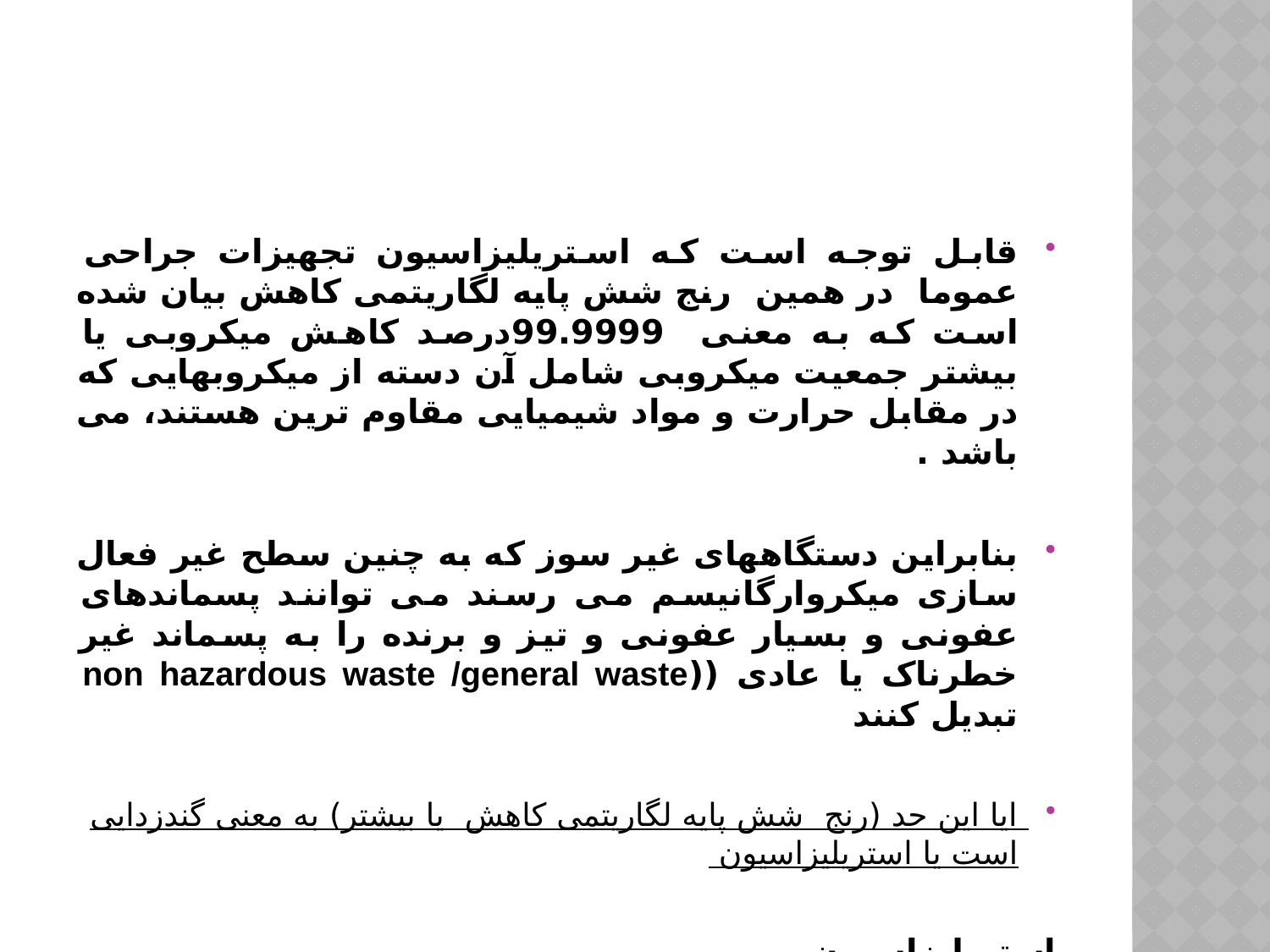

#
قابل توجه است که استریلیزاسیون تجهیزات جراحی عموما  در همین  رنج شش پایه لگاریتمی کاهش بیان شده است که به معنی  99.9999درصد کاهش میکروبی یا بیشتر جمعیت میکروبی شامل آن دسته از میکروبهایی که در مقابل حرارت و مواد شیمیایی مقاوم ترین هستند، می باشد .

بنابراین دستگاههای غیر سوز که به چنین سطح غیر فعال سازی میکروارگانیسم می رسند می توانند پسماندهای عفونی و بسیار عفونی و تیز و برنده را به پسماند غیر خطرناک یا عادی ((non hazardous waste /general waste تبدیل کنند

ایا این حد (رنج  شش پایه لگاریتمی کاهش  یا بیشتر) به معنی گندزدایی است یا استریلیزاسیون

استریلیزاسیون